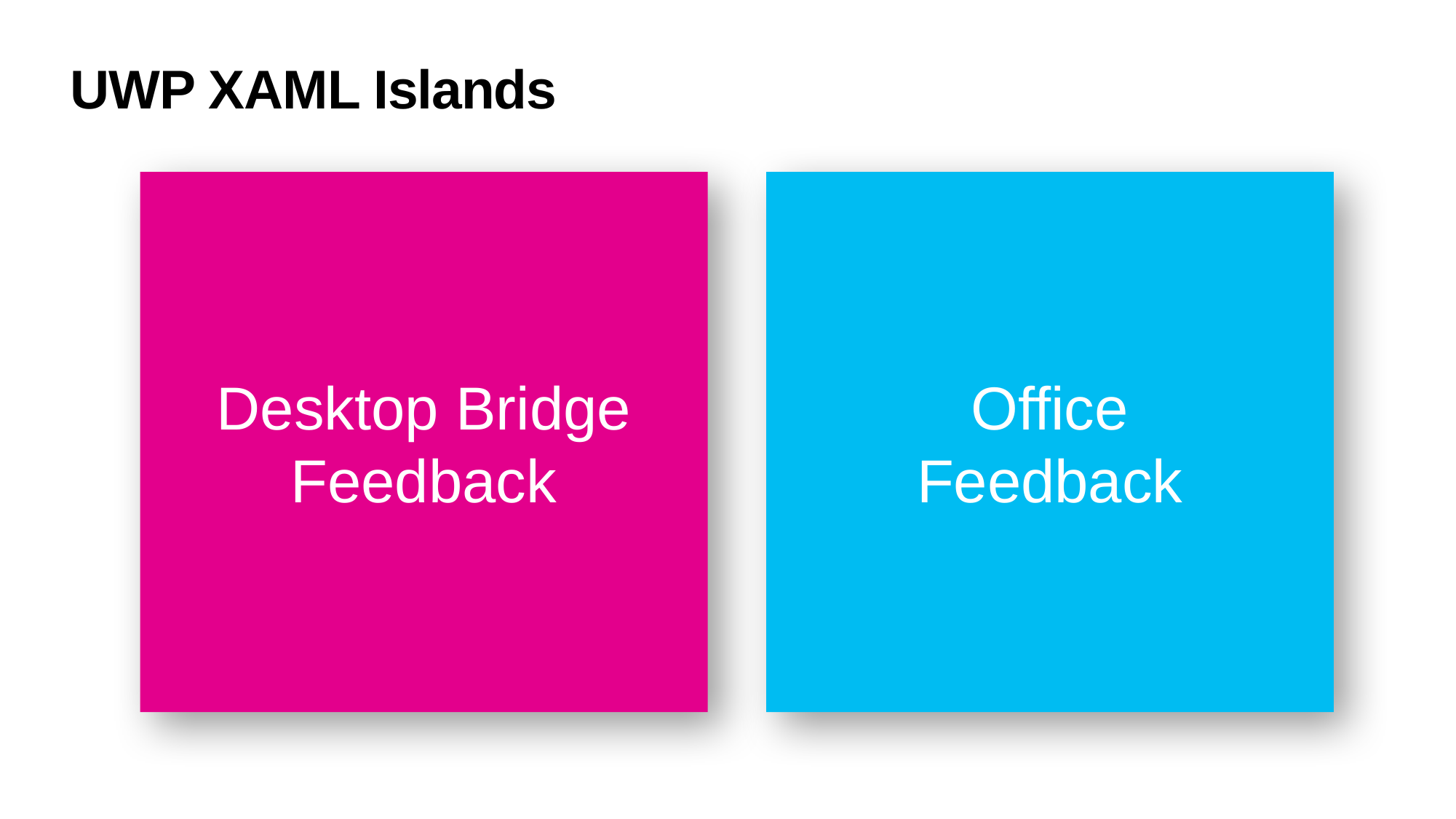

# UWP XAML Islands
Desktop Bridge
Feedback
Office
Feedback